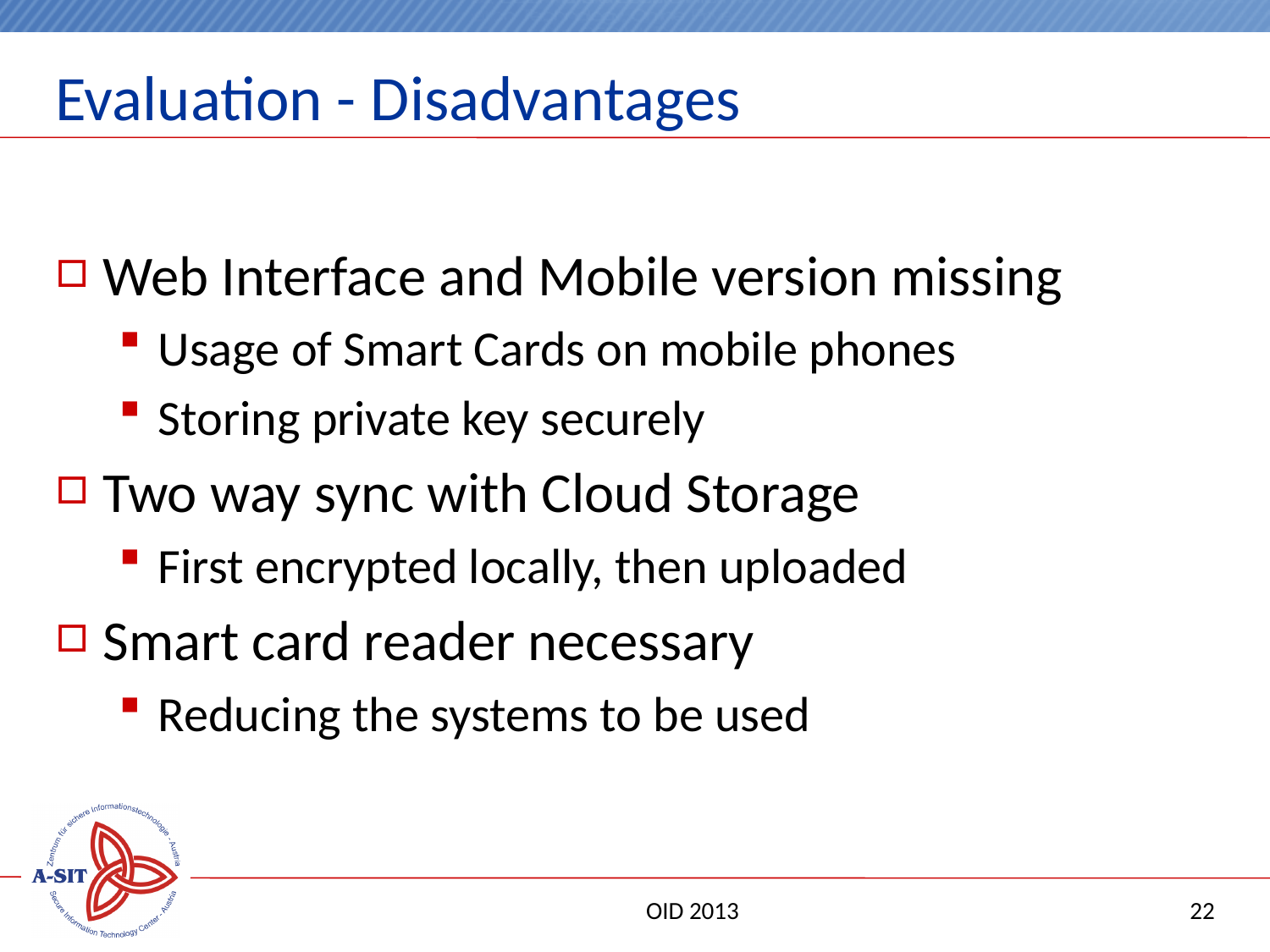

# Evaluation - Disadvantages
Web Interface and Mobile version missing
Usage of Smart Cards on mobile phones
Storing private key securely
Two way sync with Cloud Storage
First encrypted locally, then uploaded
Smart card reader necessary
Reducing the systems to be used

OID 2013
22